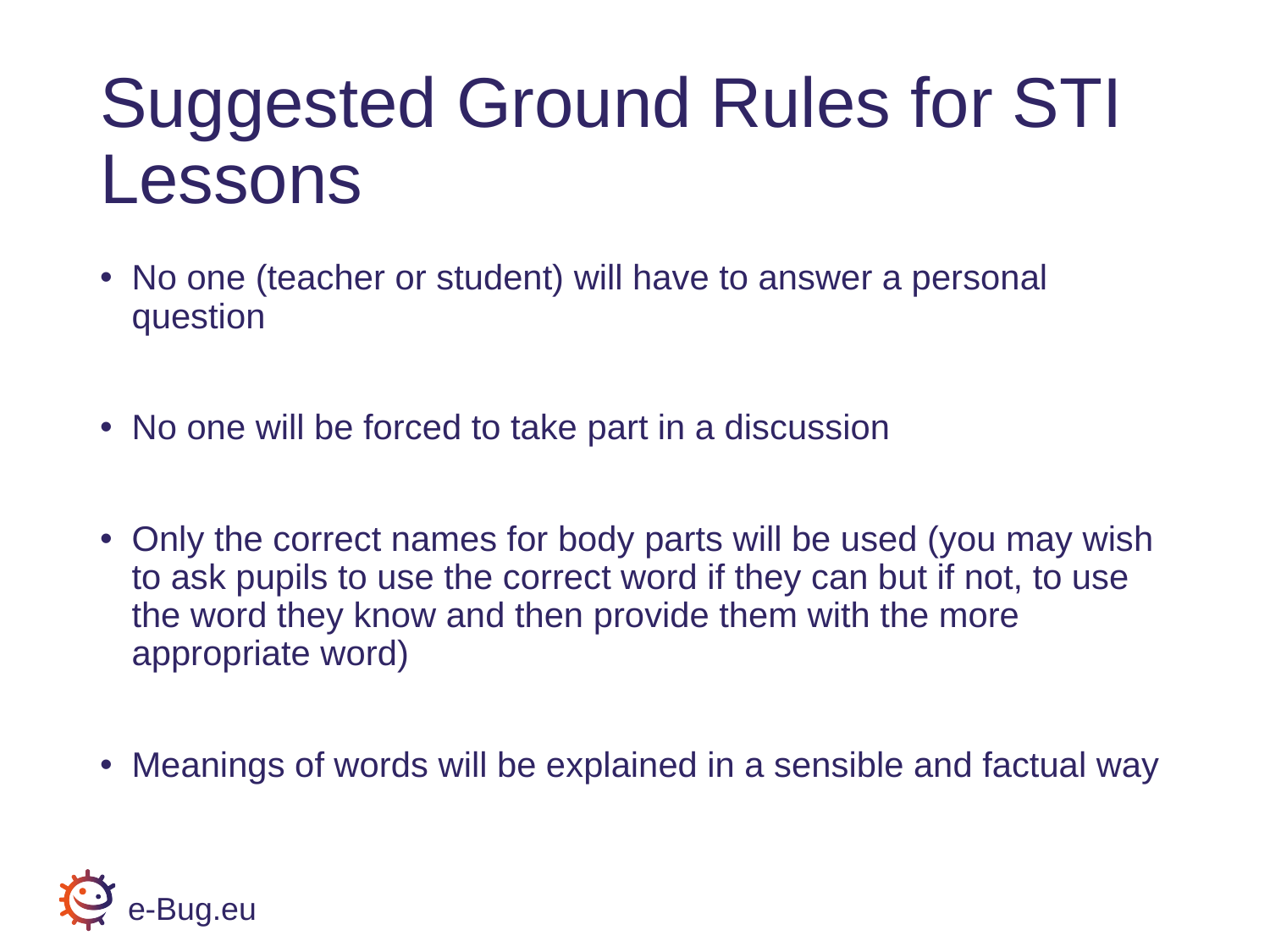

# Suggested Ground Rules for STI Lessons
No one (teacher or student) will have to answer a personal question

No one will be forced to take part in a discussion

Only the correct names for body parts will be used (you may wish to ask pupils to use the correct word if they can but if not, to use the word they know and then provide them with the more appropriate word)

Meanings of words will be explained in a sensible and factual way
e-Bug.eu